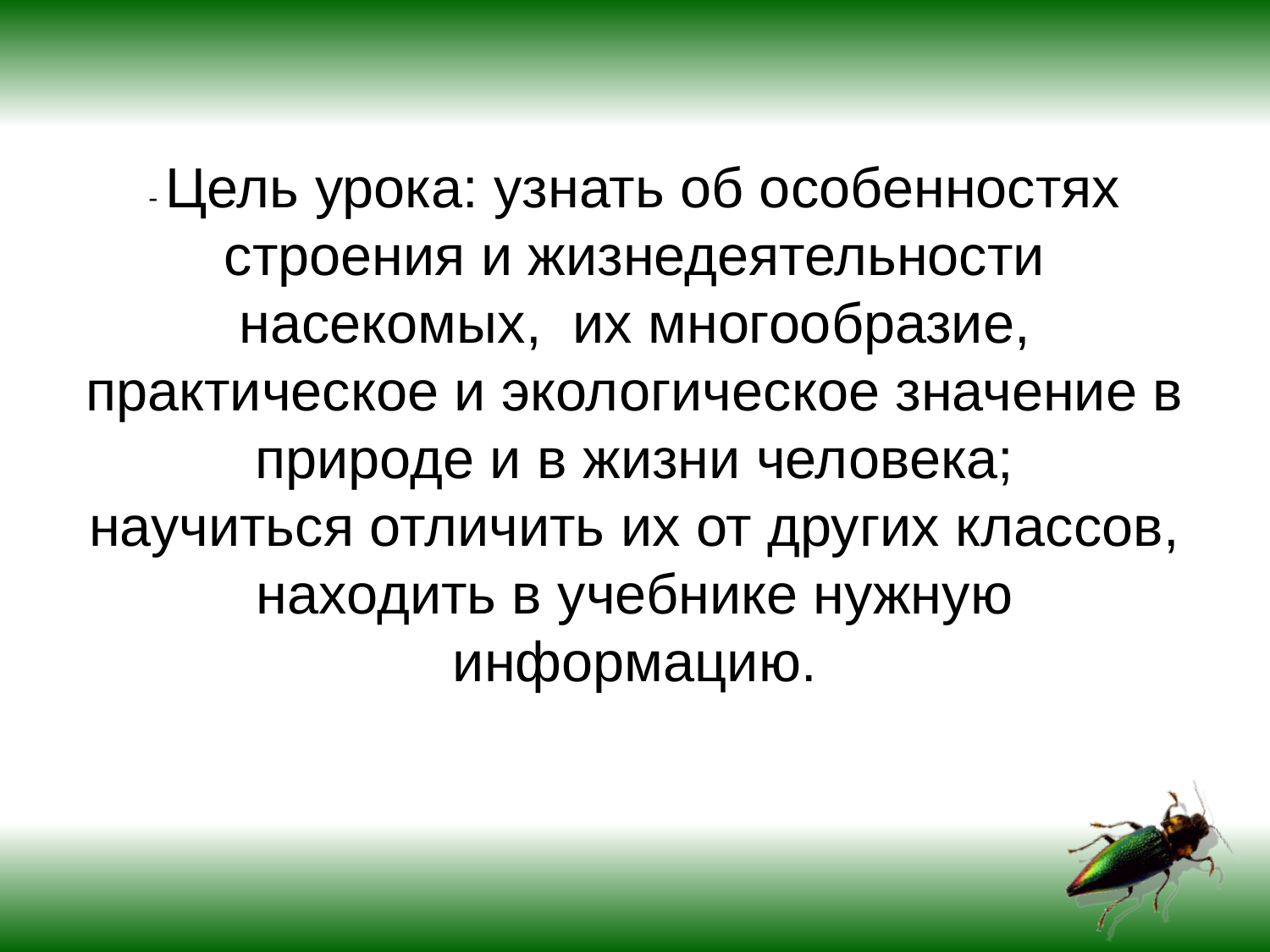

# - Цель урока: узнать об особенностях строения и жизнедеятельности насекомых,  их многообразие, практическое и экологическое значение в природе и в жизни человека; научиться отличить их от других классов, находить в учебнике нужную информацию.